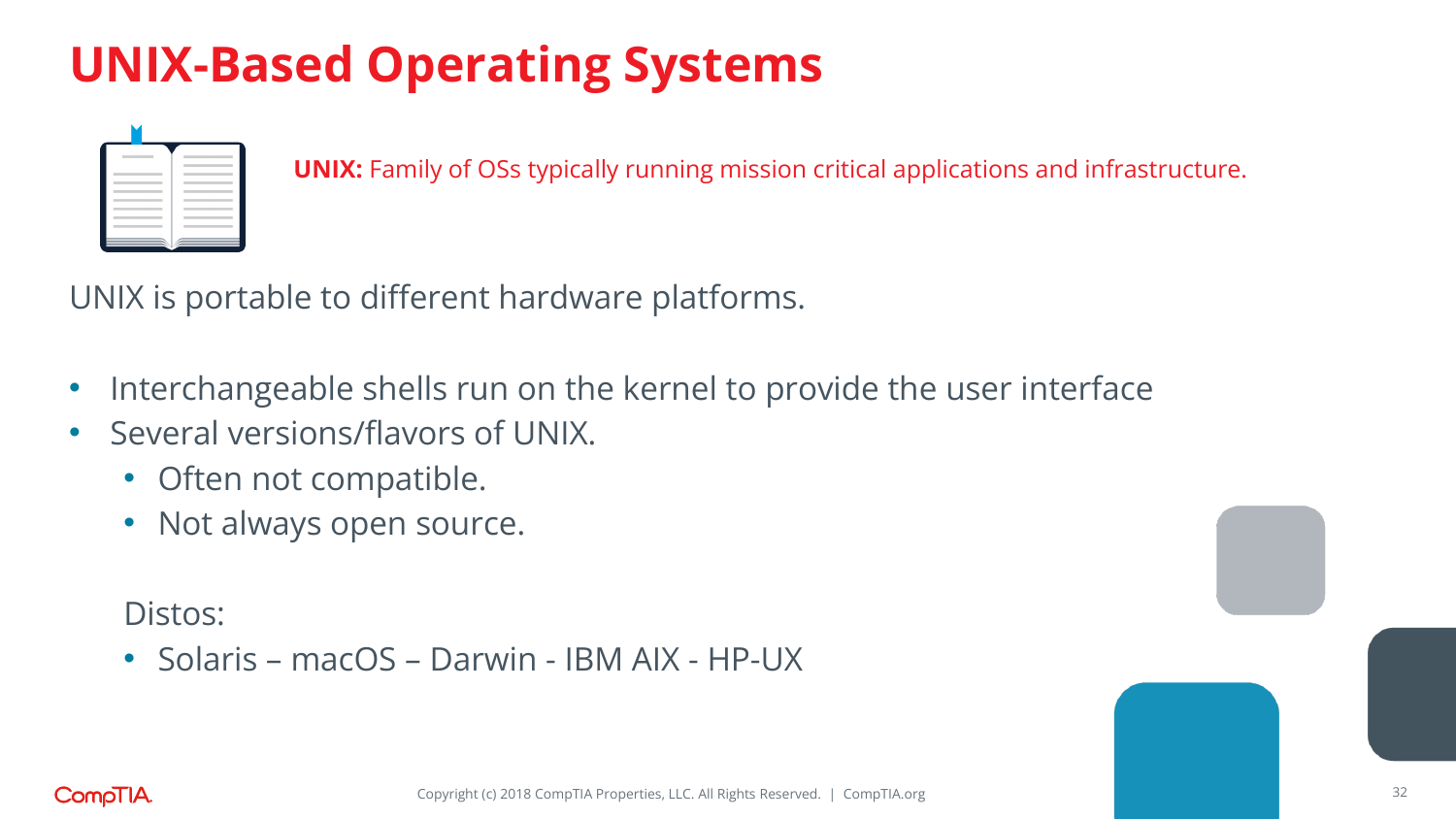

# UNIX-Based Operating Systems
UNIX: Family of OSs typically running mission critical applications and infrastructure.
UNIX is portable to different hardware platforms.

Interchangeable shells run on the kernel to provide the user interface
Several versions/flavors of UNIX.
Often not compatible.
Not always open source.

Distos:
Solaris – macOS – Darwin - IBM AIX - HP-UX

32